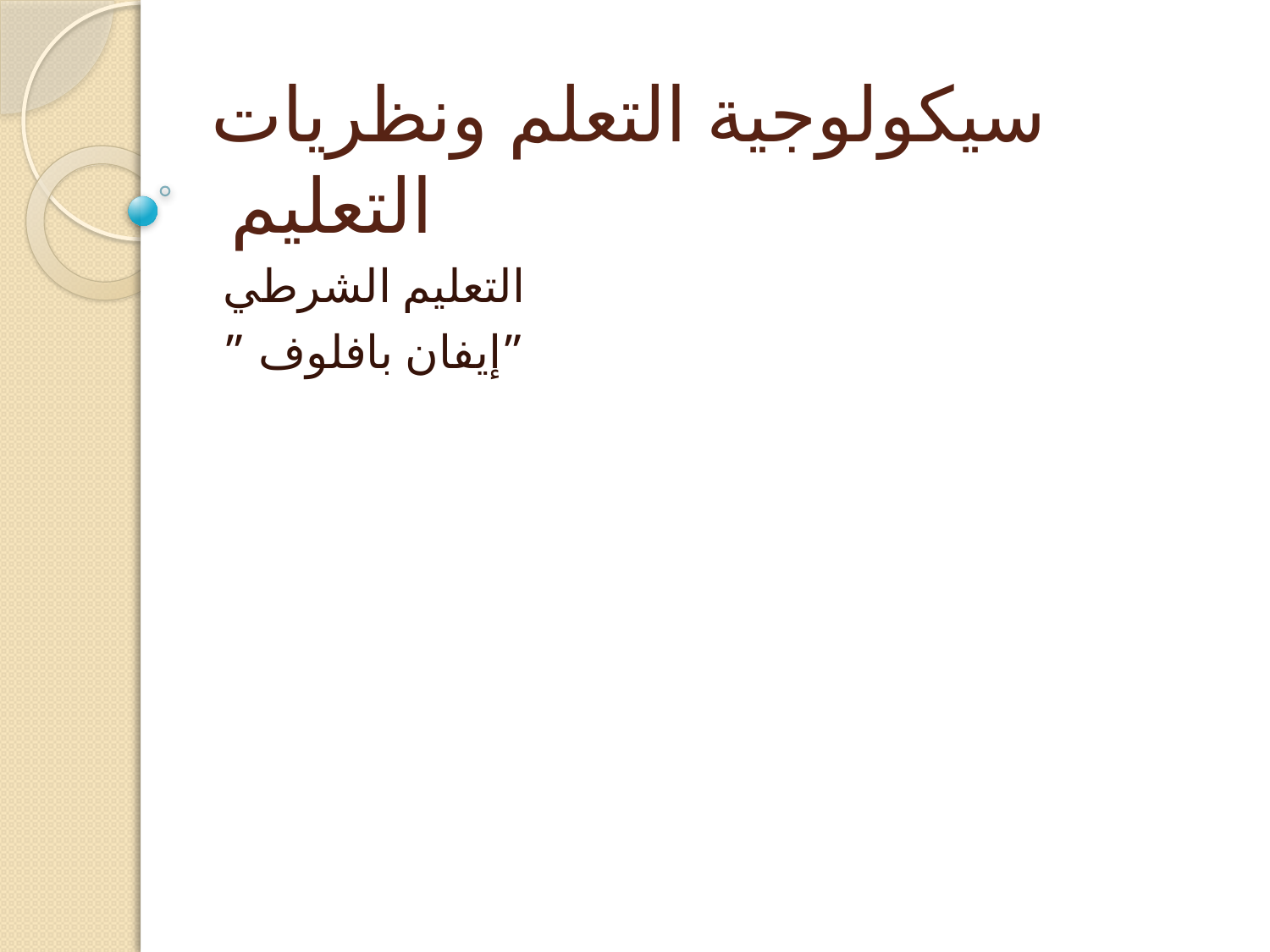

# سيكولوجية التعلم ونظريات التعليم
التعليم الشرطي
”إيفان بافلوف ”